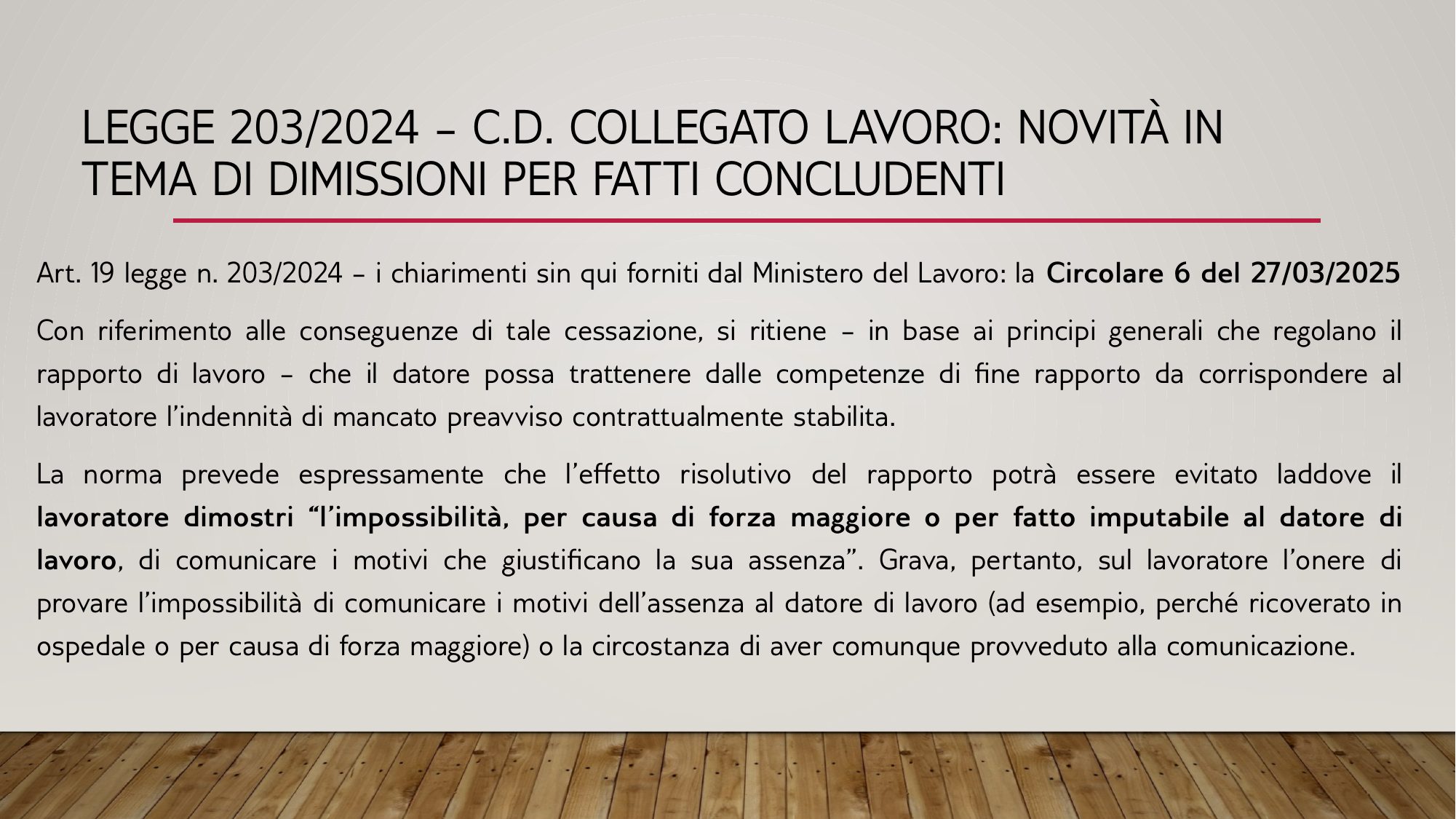

# Legge 203/2024 – c.d. collegato lavoro: novità in tema di dimissioni per fatti concludenti
Art. 19 legge n. 203/2024 – i chiarimenti sin qui forniti dal Ministero del Lavoro: la Circolare 6 del 27/03/2025
Con riferimento alle conseguenze di tale cessazione, si ritiene – in base ai principi generali che regolano il rapporto di lavoro – che il datore possa trattenere dalle competenze di fine rapporto da corrispondere al lavoratore l’indennità di mancato preavviso contrattualmente stabilita.
La norma prevede espressamente che l’effetto risolutivo del rapporto potrà essere evitato laddove il lavoratore dimostri “l’impossibilità, per causa di forza maggiore o per fatto imputabile al datore di lavoro, di comunicare i motivi che giustificano la sua assenza”. Grava, pertanto, sul lavoratore l’onere di provare l’impossibilità di comunicare i motivi dell’assenza al datore di lavoro (ad esempio, perché ricoverato in ospedale o per causa di forza maggiore) o la circostanza di aver comunque provveduto alla comunicazione.